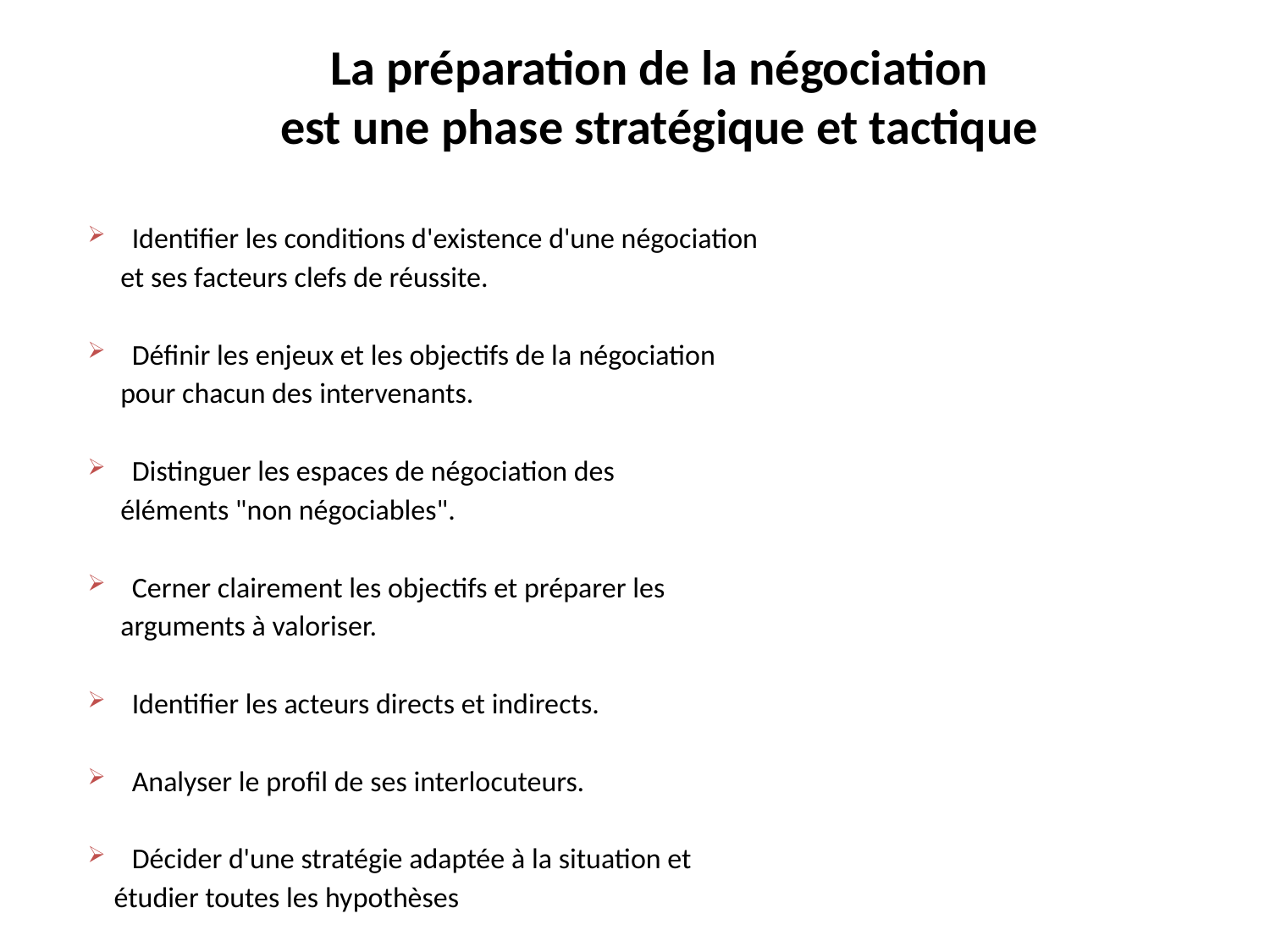

# La préparation de la négociation est une phase stratégique et tactique
Identifier les conditions d'existence d'une négociation
     et ses facteurs clefs de réussite.

Définir les enjeux et les objectifs de la négociation
     pour chacun des intervenants.

Distinguer les espaces de négociation des
     éléments "non négociables".

Cerner clairement les objectifs et préparer les
     arguments à valoriser.

Identifier les acteurs directs et indirects.

Analyser le profil de ses interlocuteurs.

Décider d'une stratégie adaptée à la situation et
    étudier toutes les hypothèses